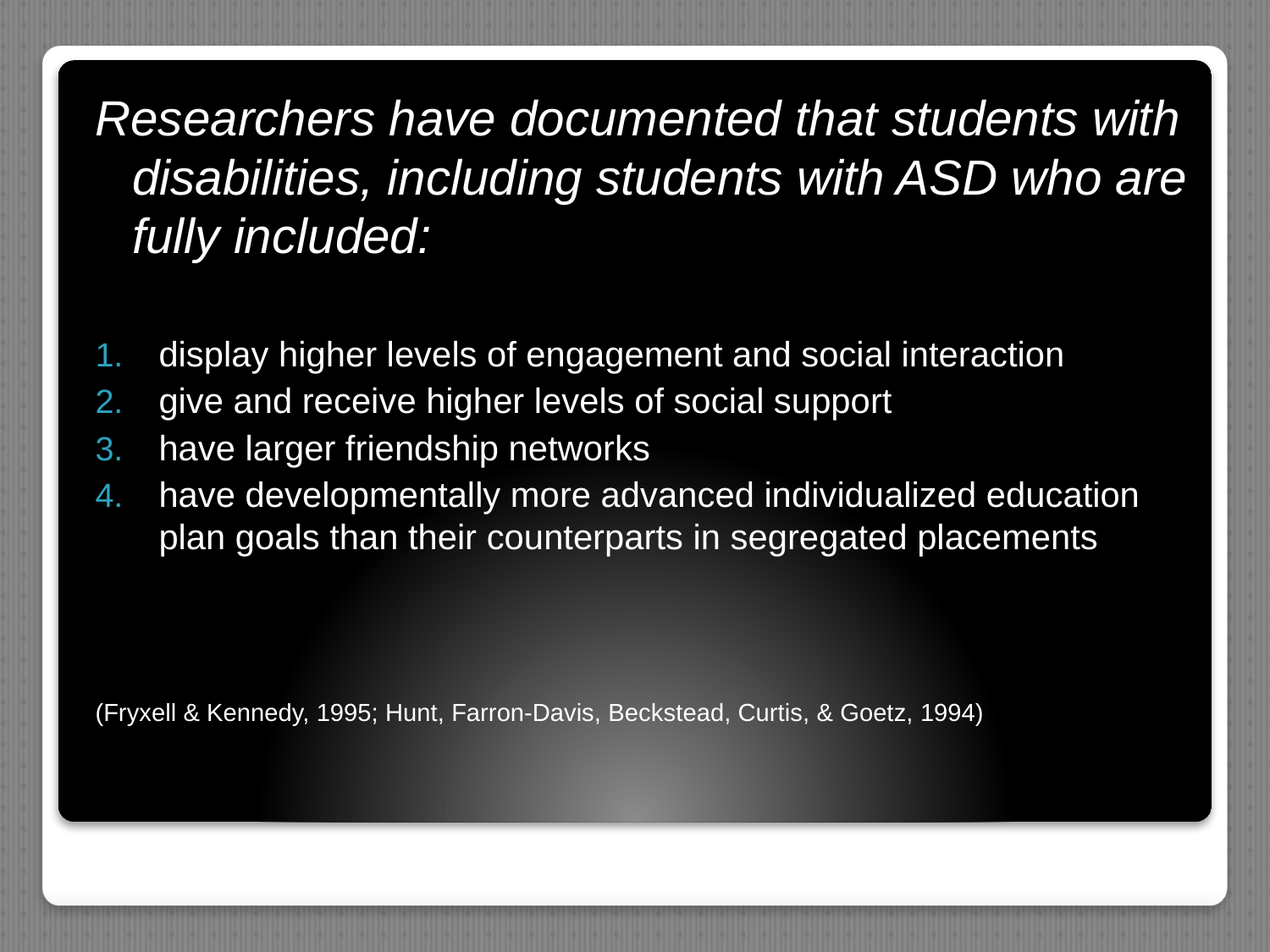

Researchers have documented that students with disabilities, including students with ASD who are fully included:

display higher levels of engagement and social interaction
give and receive higher levels of social support
have larger friendship networks
have developmentally more advanced individualized education plan goals than their counterparts in segregated placements

(Fryxell & Kennedy, 1995; Hunt, Farron-Davis, Beckstead, Curtis, & Goetz, 1994)